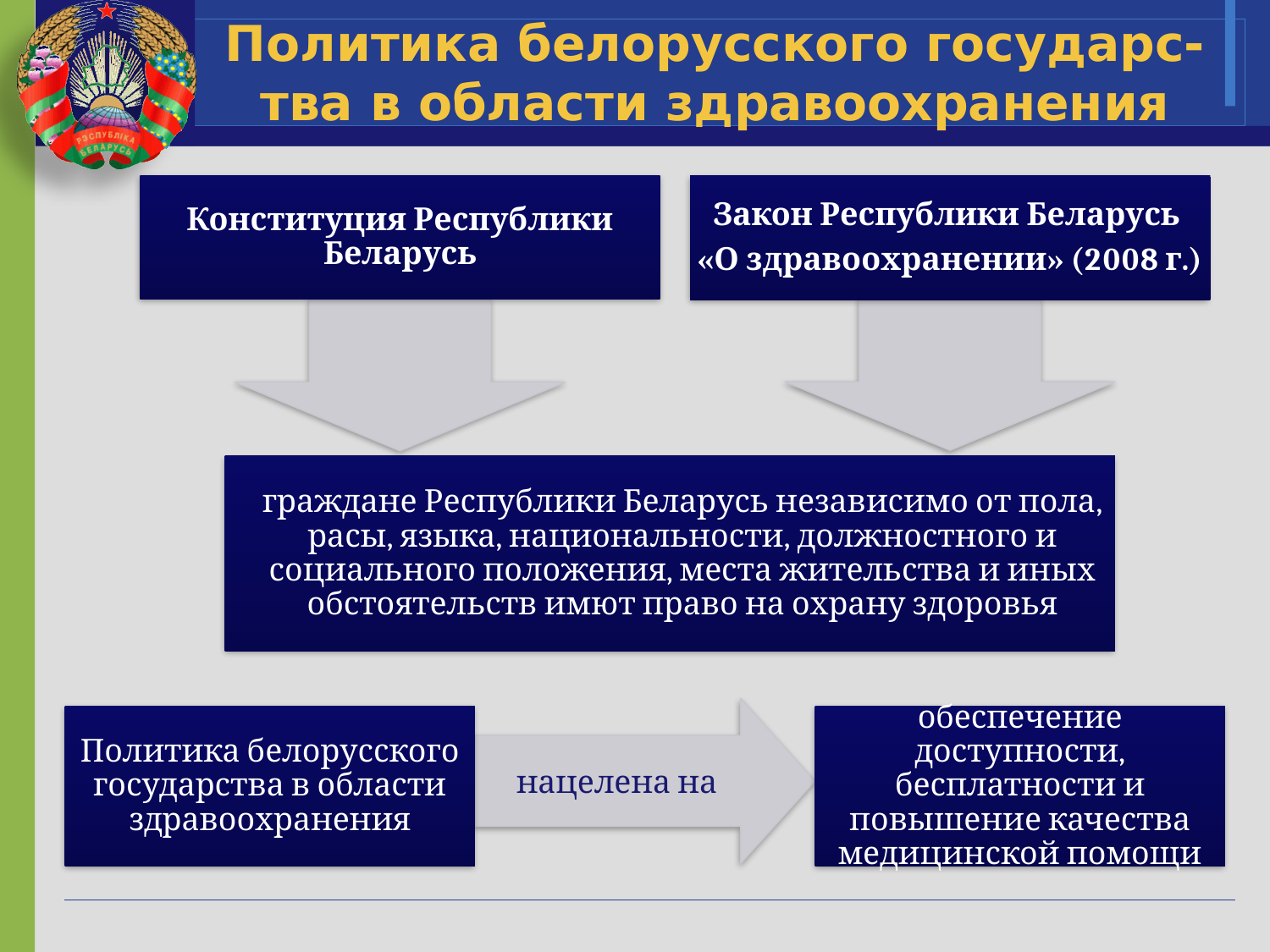

# Политика белорусского государс-тва в области здравоохранения

Конституция Республики Беларусь

Закон Республики Беларусь
«О здравоохранении» (2008 г.)

граждане Республики Беларусь независимо от пола, расы, языка, национальности, должностного и социального положения, места жительства и иных обстоятельств имют право на охрану здоровья

Политика белорусского государства в области здравоохранения

обеспечение доступности, бесплатности и повышение качества медицинской помощи
нацелена на